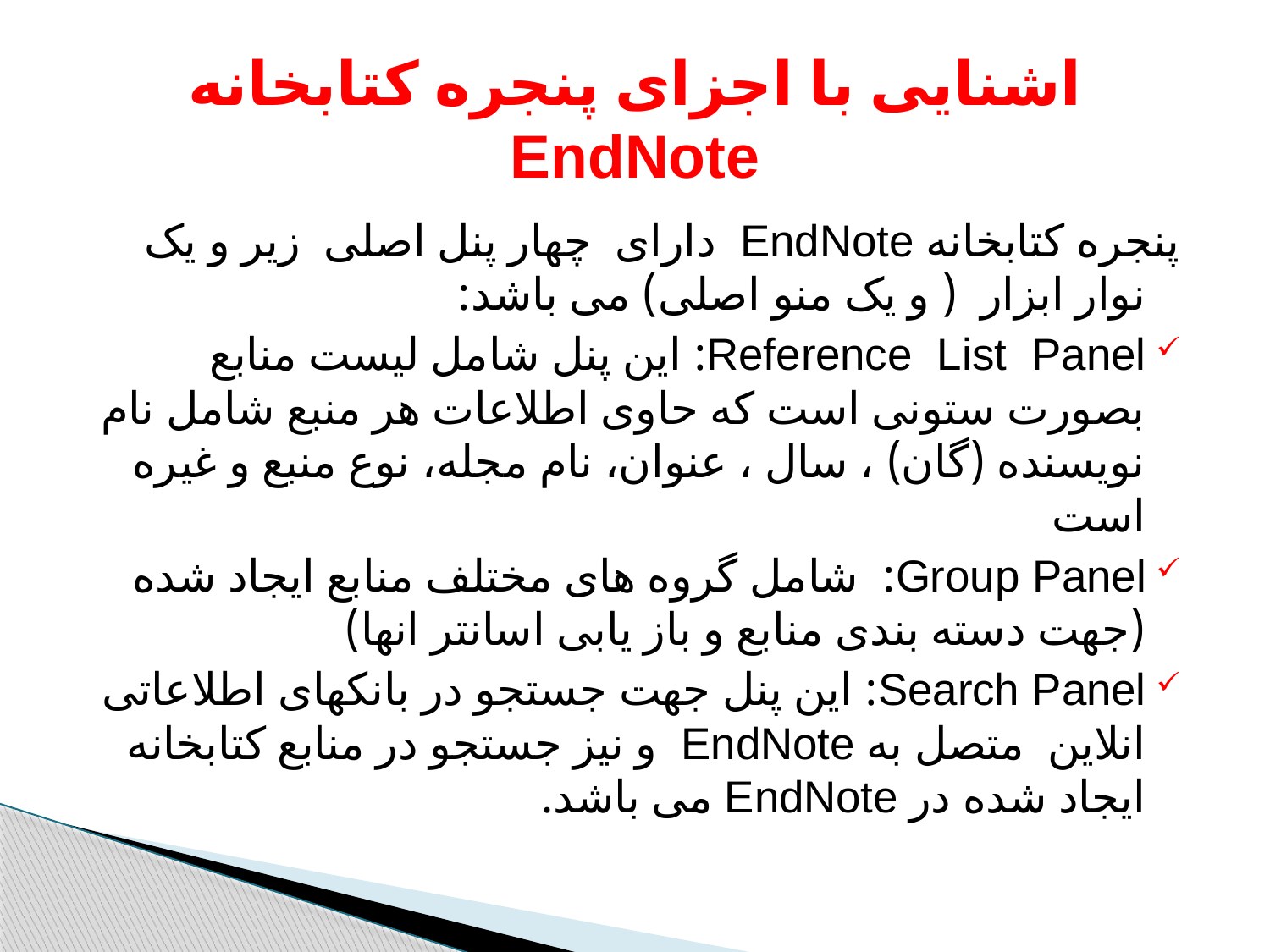

# اشنایی با اجزای پنجره کتابخانه EndNote
پنجره کتابخانه EndNote  دارای  چهار پنل اصلی  زیر و یک نوار ابزار  ( و یک منو اصلی) می باشد:
Reference  List  Panel: این پنل شامل لیست منابع بصورت ستونی است که حاوی اطلاعات هر منبع شامل نام نویسنده (گان) ، سال ، عنوان، نام مجله، نوع منبع و غیره است
Group Panel:  شامل گروه های مختلف منابع ایجاد شده (جهت دسته بندی منابع و باز یابی اسانتر انها)
Search Panel: این پنل جهت جستجو در بانکهای اطلاعاتی  انلاین  متصل به EndNote  و نیز جستجو در منابع کتابخانه ایجاد شده در EndNote می باشد.